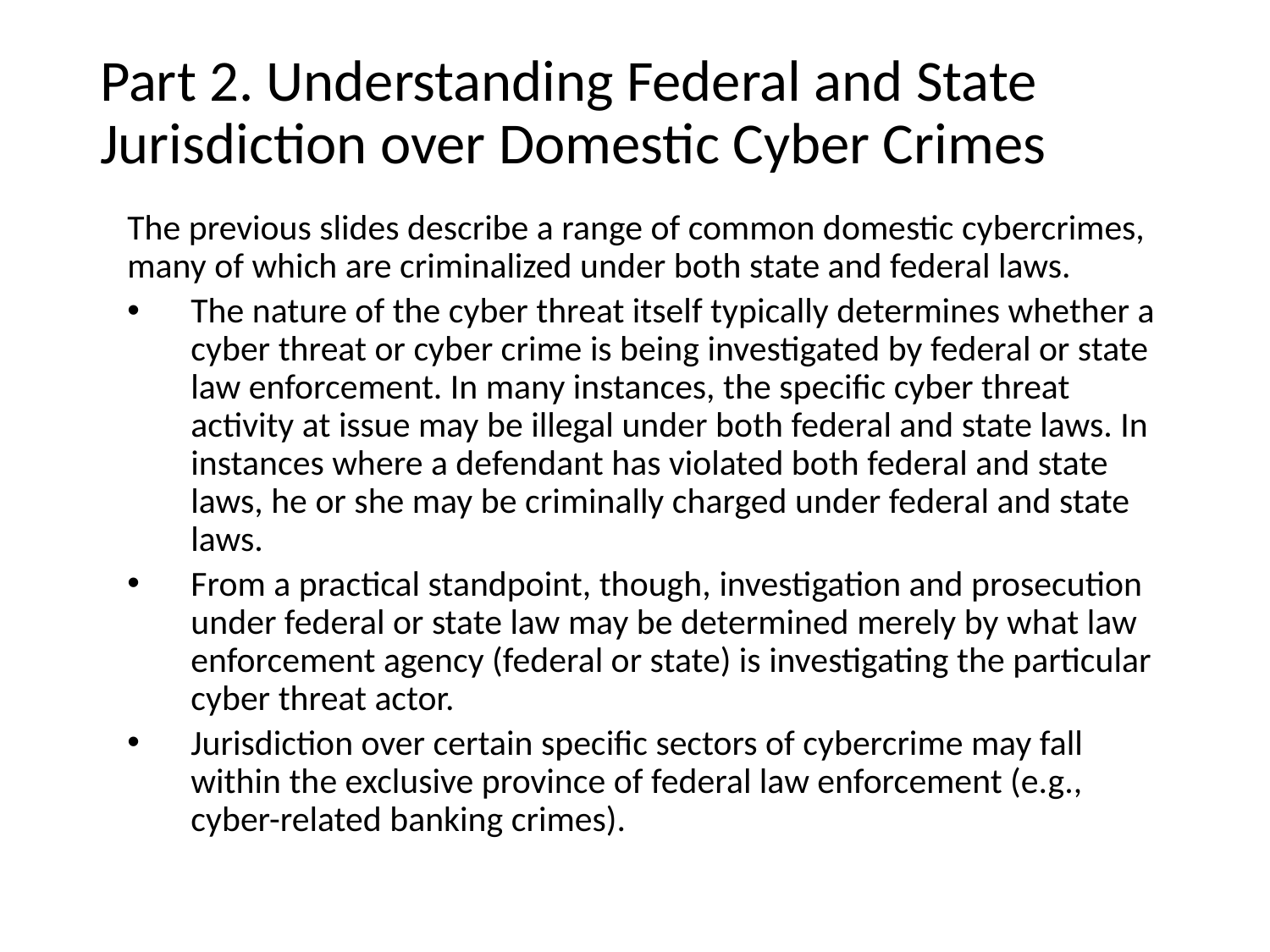

# Part 2. Understanding Federal and State Jurisdiction over Domestic Cyber Crimes
The previous slides describe a range of common domestic cybercrimes, many of which are criminalized under both state and federal laws.
The nature of the cyber threat itself typically determines whether a cyber threat or cyber crime is being investigated by federal or state law enforcement. In many instances, the specific cyber threat activity at issue may be illegal under both federal and state laws. In instances where a defendant has violated both federal and state laws, he or she may be criminally charged under federal and state laws.
From a practical standpoint, though, investigation and prosecution under federal or state law may be determined merely by what law enforcement agency (federal or state) is investigating the particular cyber threat actor.
Jurisdiction over certain specific sectors of cybercrime may fall within the exclusive province of federal law enforcement (e.g., cyber-related banking crimes).